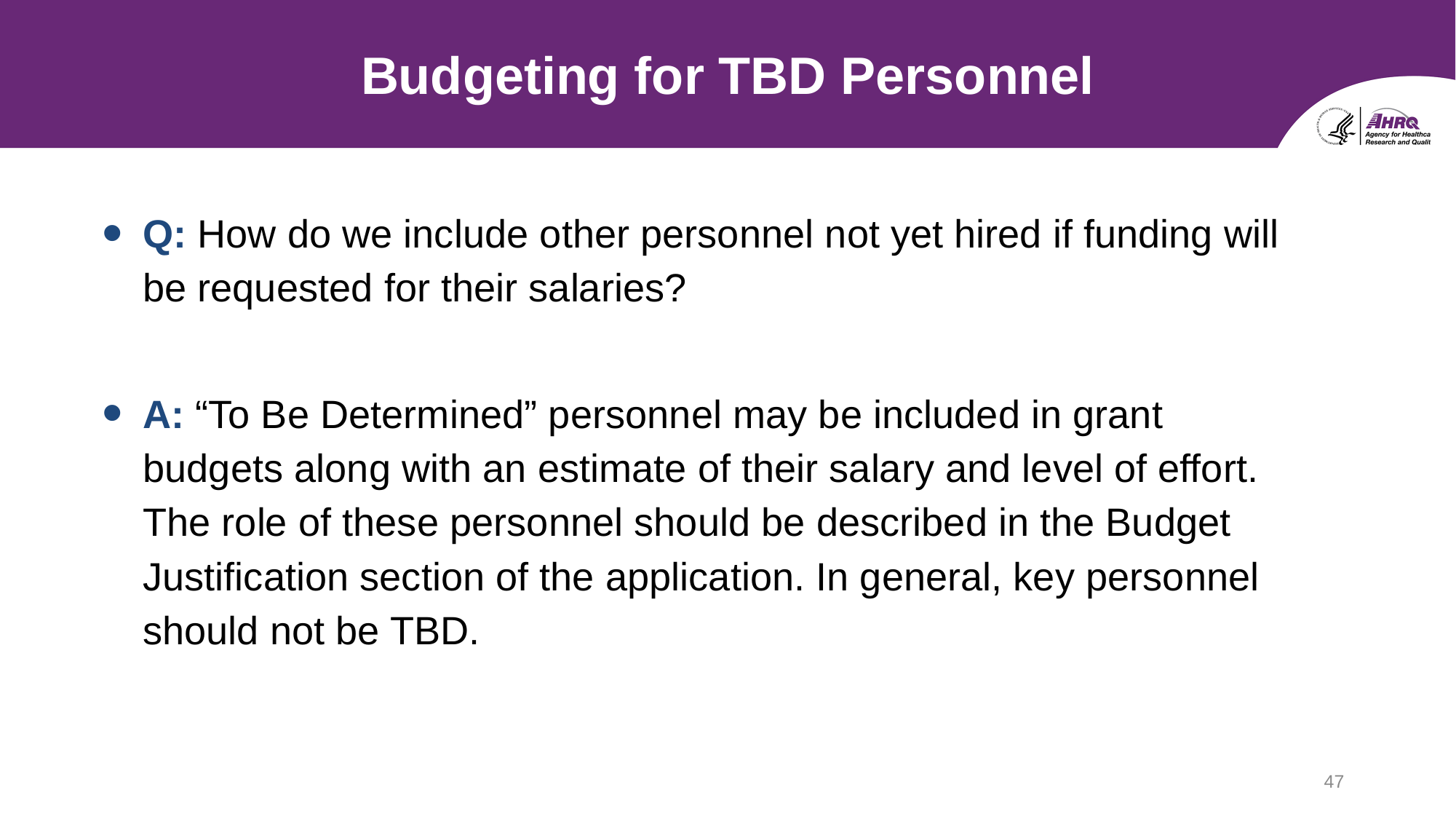

# Budgeting for TBD Personnel
Q: How do we include other personnel not yet hired if funding will be requested for their salaries?

A: “To Be Determined” personnel may be included in grant budgets along with an estimate of their salary and level of effort. The role of these personnel should be described in the Budget Justification section of the application. In general, key personnel should not be TBD.

47